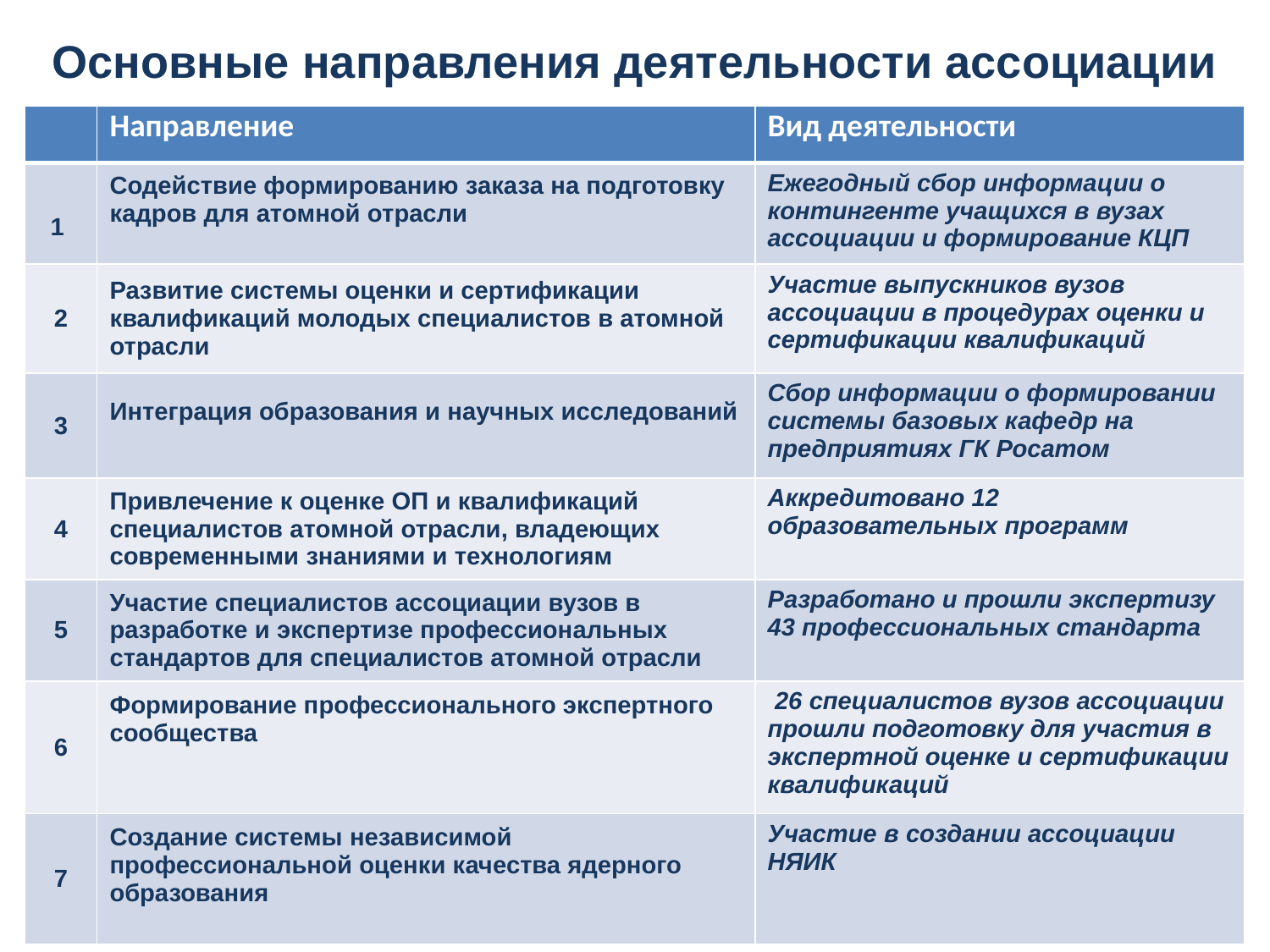

Основные направления деятельности ассоциации
|  | Направление | Вид деятельности |
| --- | --- | --- |
| 1 | Содействие формированию заказа на подготовку кадров для атомной отрасли | Ежегодный сбор информации о контингенте учащихся в вузах ассоциации и формирование КЦП |
| 2 | Развитие системы оценки и сертификации квалификаций молодых специалистов в атомной отрасли | Участие выпускников вузов ассоциации в процедурах оценки и сертификации квалификаций |
| 3 | Интеграция образования и научных исследований | Сбор информации о формировании системы базовых кафедр на предприятиях ГК Росатом |
| 4 | Привлечение к оценке ОП и квалификаций специалистов атомной отрасли, владеющих современными знаниями и технологиям | Аккредитовано 12 образовательных программ |
| 5 | Участие специалистов ассоциации вузов в разработке и экспертизе профессиональных стандартов для специалистов атомной отрасли | Разработано и прошли экспертизу 43 профессиональных стандарта |
| 6 | Формирование профессионального экспертного сообщества | 26 специалистов вузов ассоциации прошли подготовку для участия в экспертной оценке и сертификации квалификаций |
| 7 | Создание системы независимой профессиональной оценки качества ядерного образования | Участие в создании ассоциации НЯИК |